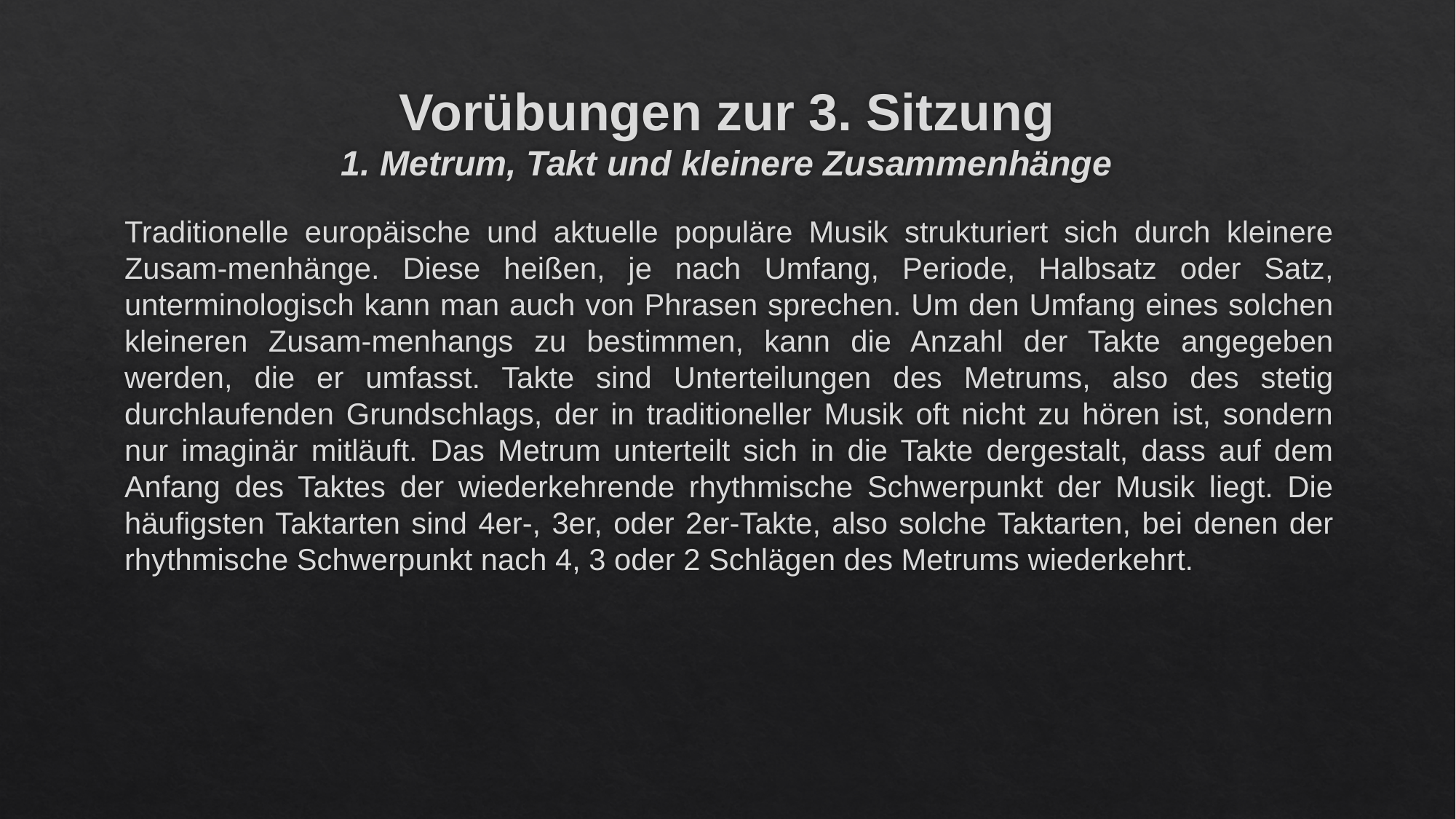

# Vorübungen zur 3. Sitzung 1. Metrum, Takt und kleinere Zusammenhänge
Traditionelle europäische und aktuelle populäre Musik strukturiert sich durch kleinere Zusam-menhänge. Diese heißen, je nach Umfang, Periode, Halbsatz oder Satz, unterminologisch kann man auch von Phrasen sprechen. Um den Umfang eines solchen kleineren Zusam-menhangs zu bestimmen, kann die Anzahl der Takte angegeben werden, die er umfasst. Takte sind Unterteilungen des Metrums, also des stetig durchlaufenden Grundschlags, der in traditioneller Musik oft nicht zu hören ist, sondern nur imaginär mitläuft. Das Metrum unterteilt sich in die Takte dergestalt, dass auf dem Anfang des Taktes der wiederkehrende rhythmische Schwerpunkt der Musik liegt. Die häufigsten Taktarten sind 4er-, 3er, oder 2er-Takte, also solche Taktarten, bei denen der rhythmische Schwerpunkt nach 4, 3 oder 2 Schlägen des Metrums wiederkehrt.